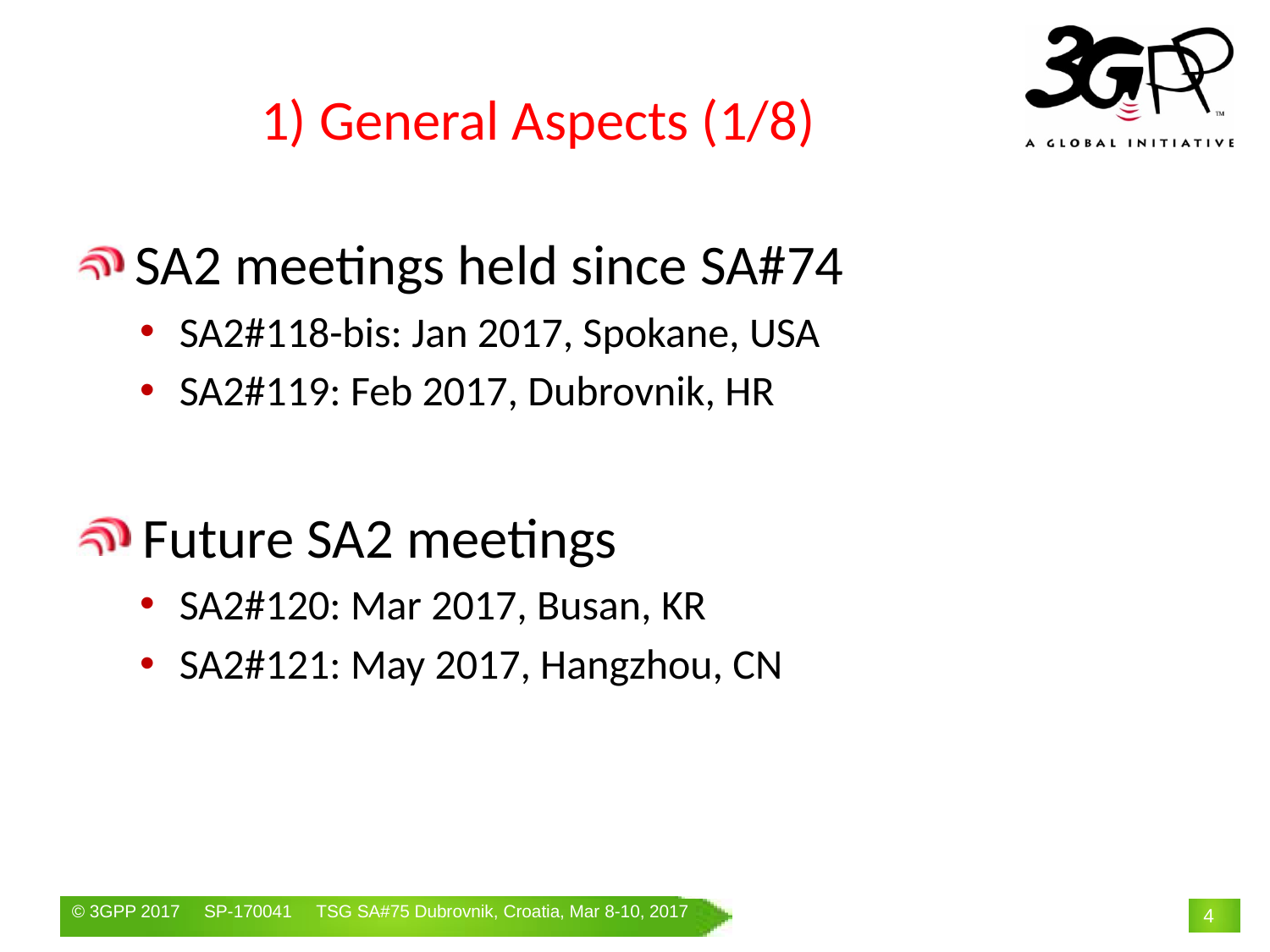

# 1) General Aspects (1/8)
 SA2 meetings held since SA#74
SA2#118-bis: Jan 2017, Spokane, USA
SA2#119: Feb 2017, Dubrovnik, HR

 Future SA2 meetings
SA2#120: Mar 2017, Busan, KR
SA2#121: May 2017, Hangzhou, CN